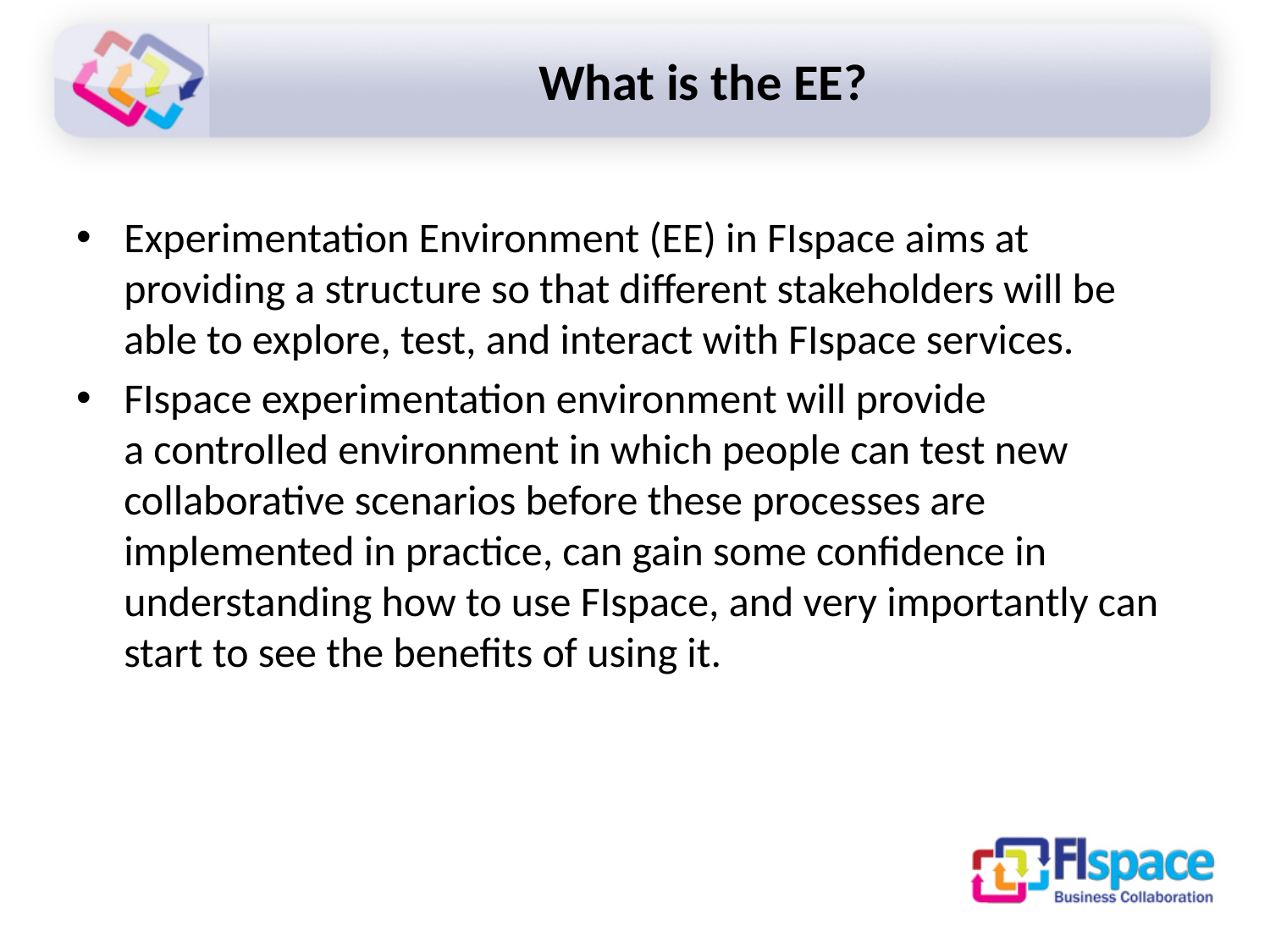

# What is the EE?
Experimentation Environment (EE) in FIspace aims at providing a structure so that different stakeholders will be able to explore, test, and interact with FIspace services.
FIspace experimentation environment will provide
a controlled environment in which people can test new collaborative scenarios before these processes are implemented in practice, can gain some confidence in understanding how to use FIspace, and very importantly can start to see the benefits of using it.